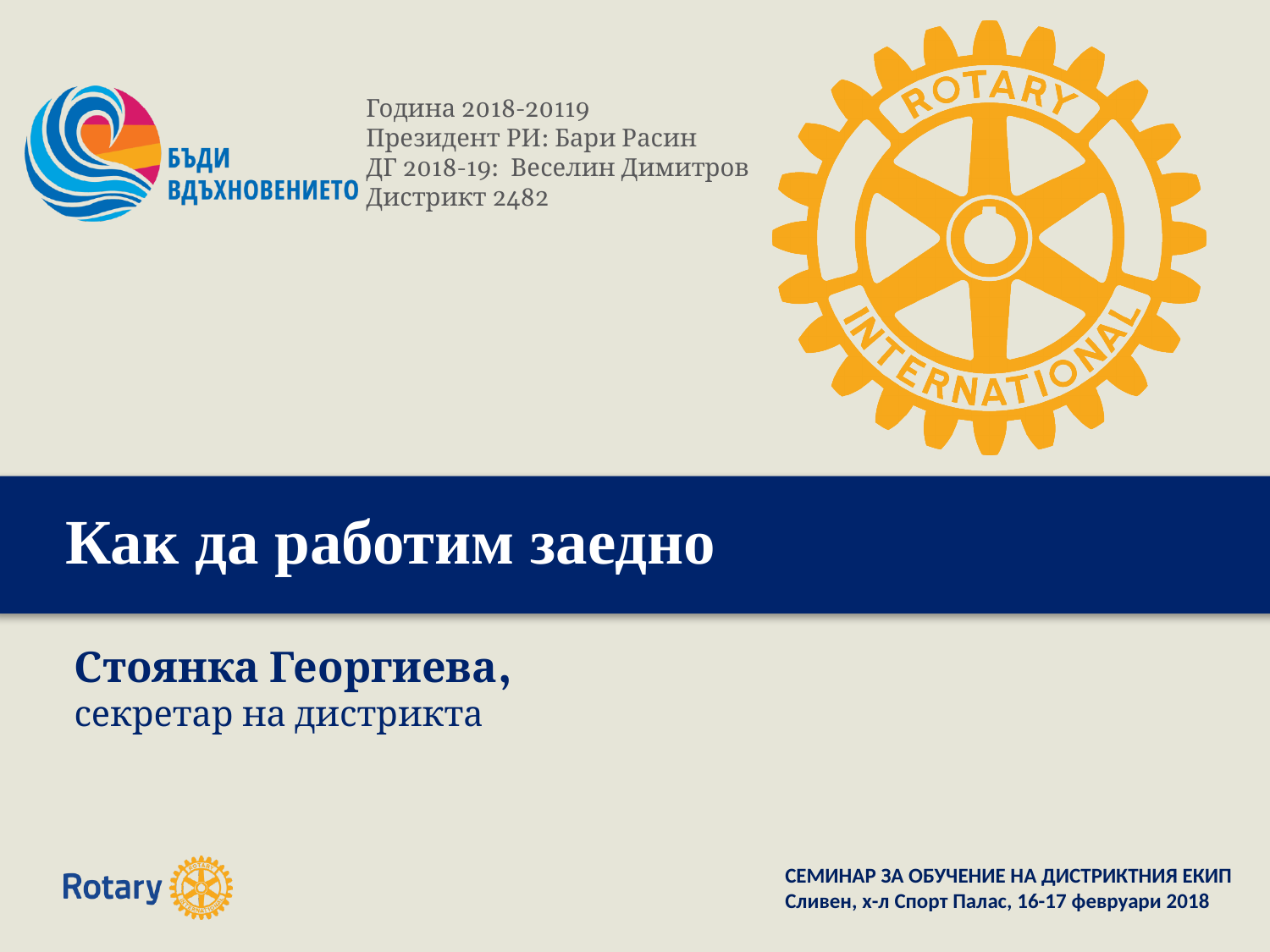

# Как да работим заедно
Стоянка Георгиева,
секретар на дистрикта